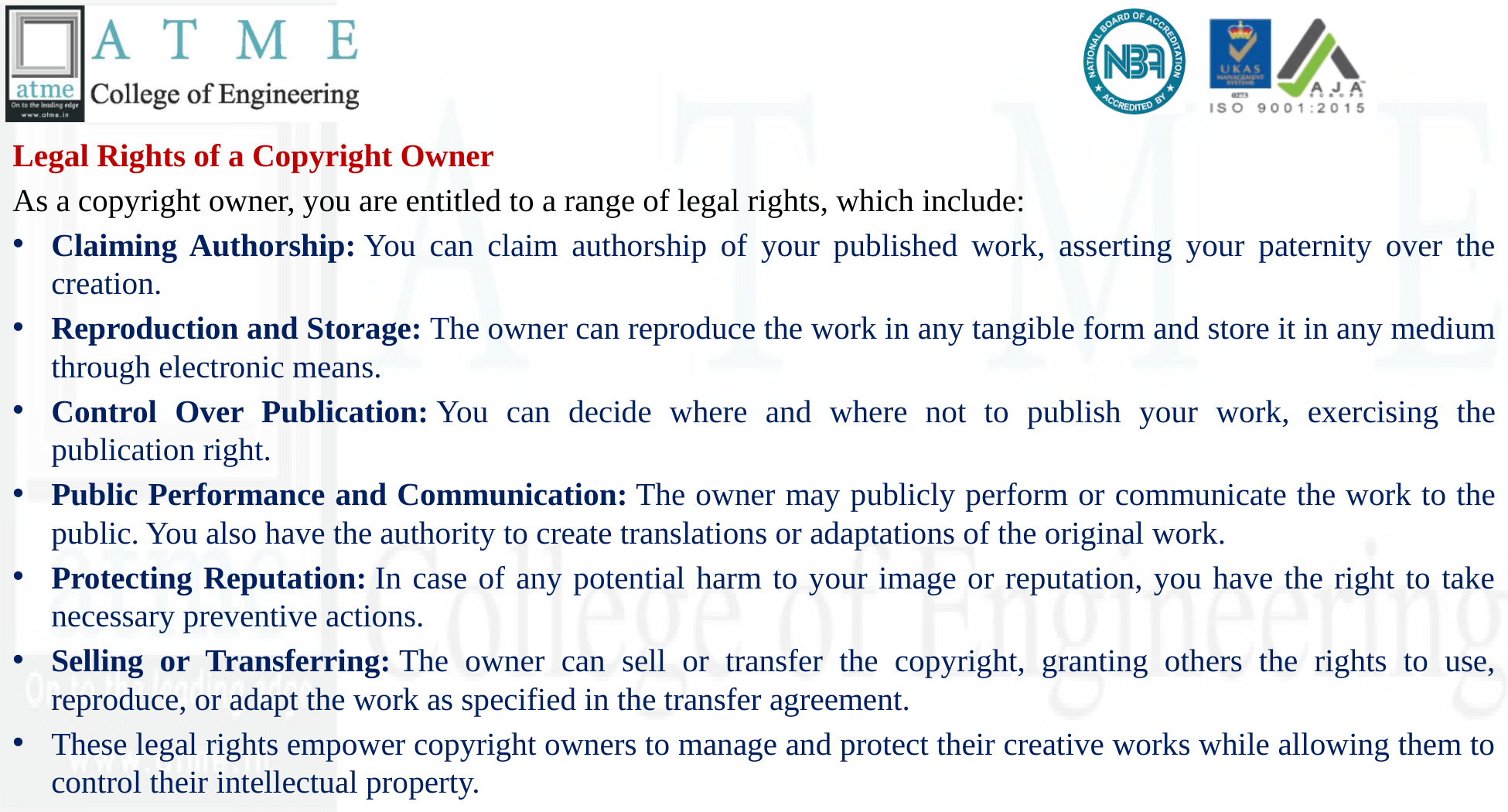

#
Legal Rights of a Copyright Owner
As a copyright owner, you are entitled to a range of legal rights, which include:
Claiming Authorship: You can claim authorship of your published work, asserting your paternity over the creation.
Reproduction and Storage: The owner can reproduce the work in any tangible form and store it in any medium through electronic means.
Control Over Publication: You can decide where and where not to publish your work, exercising the publication right.
Public Performance and Communication: The owner may publicly perform or communicate the work to the public. You also have the authority to create translations or adaptations of the original work.
Protecting Reputation: In case of any potential harm to your image or reputation, you have the right to take necessary preventive actions.
Selling or Transferring: The owner can sell or transfer the copyright, granting others the rights to use, reproduce, or adapt the work as specified in the transfer agreement.
These legal rights empower copyright owners to manage and protect their creative works while allowing them to control their intellectual property.